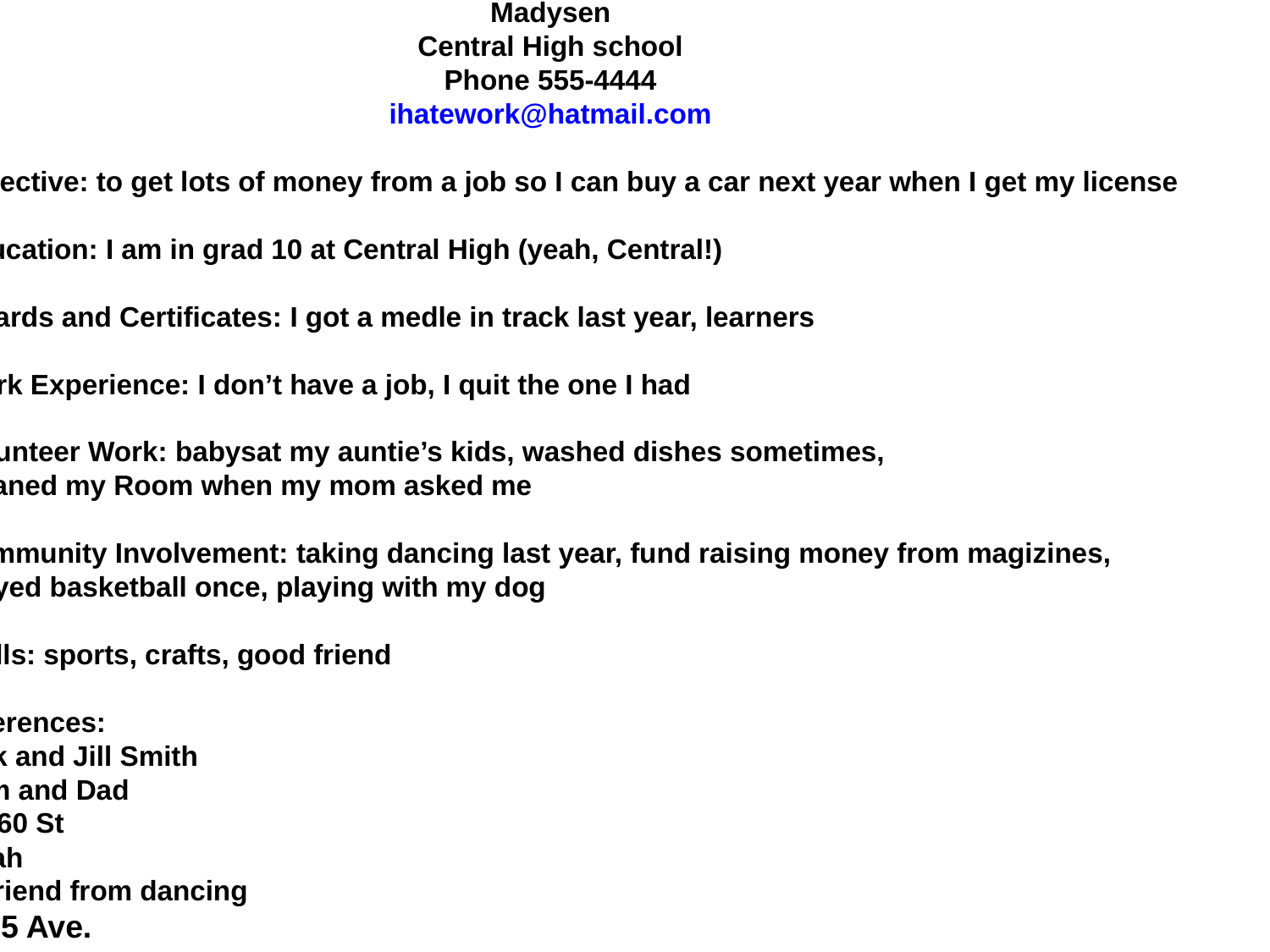

Madysen
Central High school
Phone 555-4444
ihatework@hatmail.com

    Objective: to get lots of money from a job so I can buy a car next year when I get my license

    Education: I am in grad 10 at Central High (yeah, Central!)

    Awards and Certificates: I got a medle in track last year, learners

    Work Experience: I don’t have a job, I quit the one I had

    Volunteer Work: babysat my auntie’s kids, washed dishes sometimes,
    cleaned my Room when my mom asked me

    Community Involvement: taking dancing last year, fund raising money from magizines,
    played basketball once, playing with my dog

    Skills: sports, crafts, good friend

   References:
   Jack and Jill Smith
   Mom and Dad
   111 60 St
   Sarah
  My friend from dancing
  42 55 Ave.